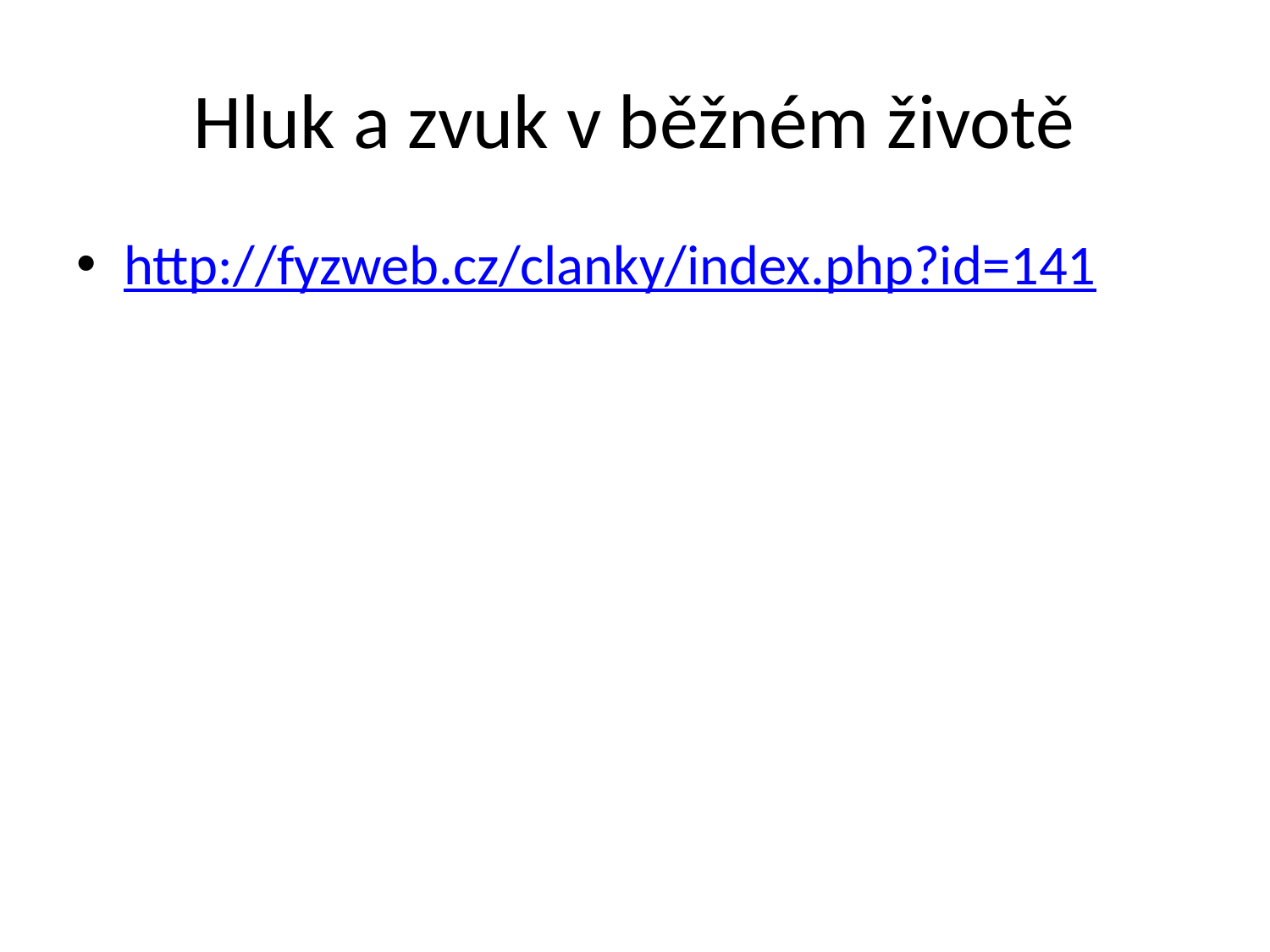

# Hluk a zvuk v běžném životě
http://fyzweb.cz/clanky/index.php?id=141